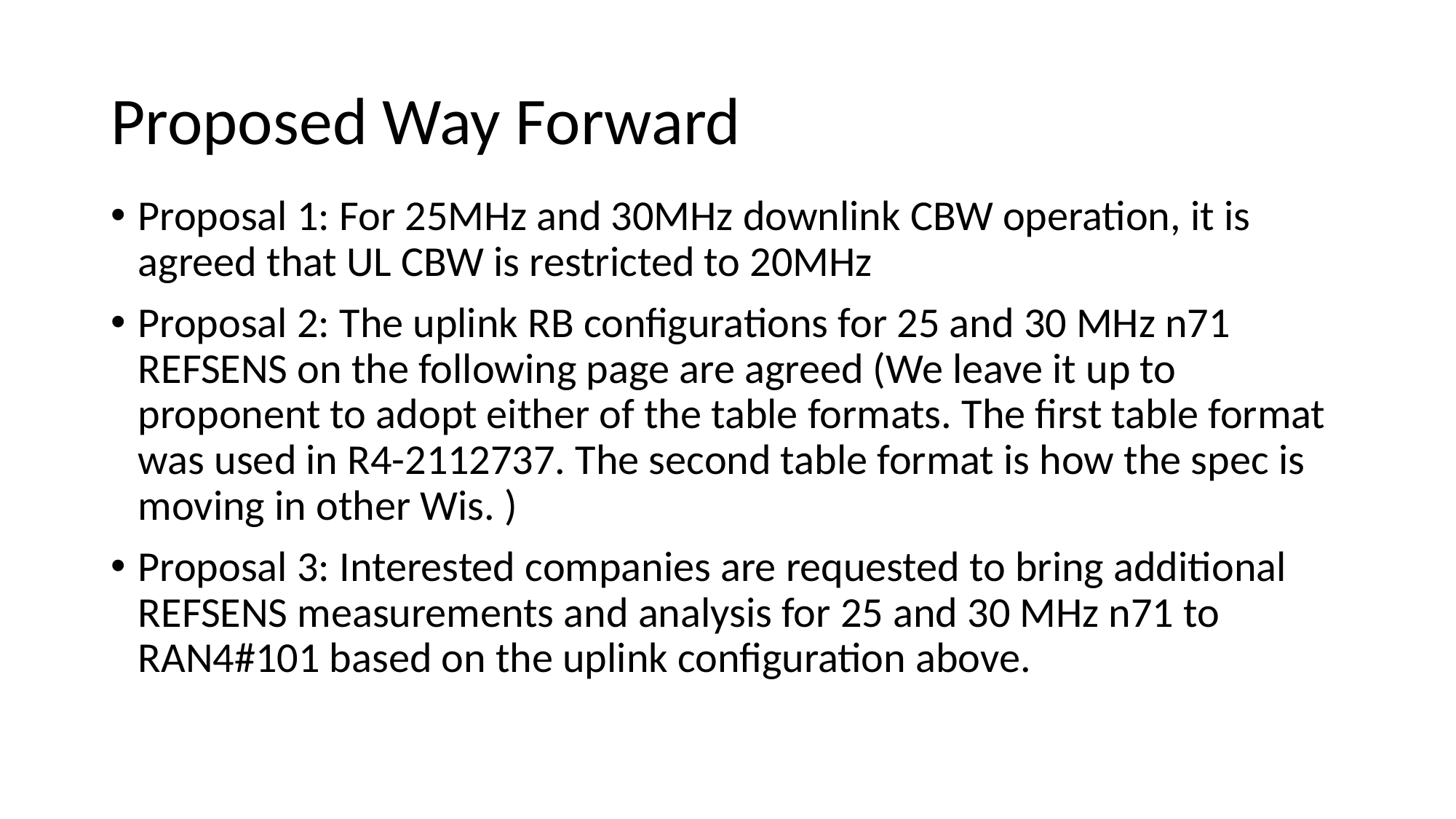

# Proposed Way Forward
Proposal 1: For 25MHz and 30MHz downlink CBW operation, it is agreed that UL CBW is restricted to 20MHz
Proposal 2: The uplink RB configurations for 25 and 30 MHz n71 REFSENS on the following page are agreed (We leave it up to proponent to adopt either of the table formats. The first table format was used in R4-2112737. The second table format is how the spec is moving in other Wis. )
Proposal 3: Interested companies are requested to bring additional REFSENS measurements and analysis for 25 and 30 MHz n71 to RAN4#101 based on the uplink configuration above.